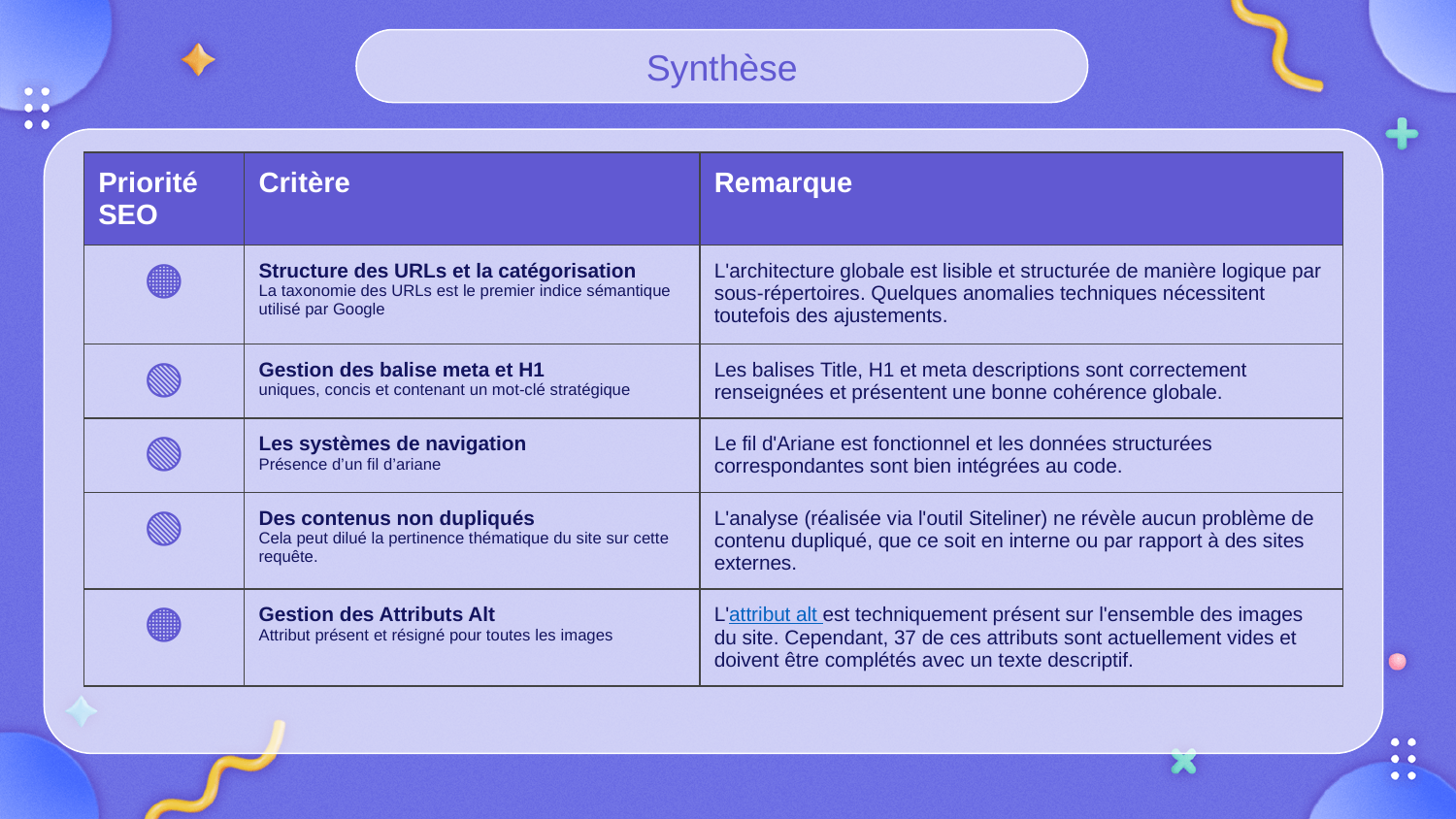

Synthèse

| Priorité SEO | Critère | Remarque |
| --- | --- | --- |
| 🟠 | Structure des URLs et la catégorisation La taxonomie des URLs est le premier indice sémantique utilisé par Google | L'architecture globale est lisible et structurée de manière logique par sous-répertoires. Quelques anomalies techniques nécessitent toutefois des ajustements. |
| 🟢 | Gestion des balise meta et H1 uniques, concis et contenant un mot-clé stratégique | Les balises Title, H1 et meta descriptions sont correctement renseignées et présentent une bonne cohérence globale. |
| 🟢 | Les systèmes de navigation Présence d’un fil d’ariane | Le fil d'Ariane est fonctionnel et les données structurées correspondantes sont bien intégrées au code. |
| 🟢 | Des contenus non dupliqués Cela peut dilué la pertinence thématique du site sur cette requête. | L'analyse (réalisée via l'outil Siteliner) ne révèle aucun problème de contenu dupliqué, que ce soit en interne ou par rapport à des sites externes. |
| 🟠 | Gestion des Attributs Alt Attribut présent et résigné pour toutes les images | L'attribut alt est techniquement présent sur l'ensemble des images du site. Cependant, 37 de ces attributs sont actuellement vides et doivent être complétés avec un texte descriptif. |